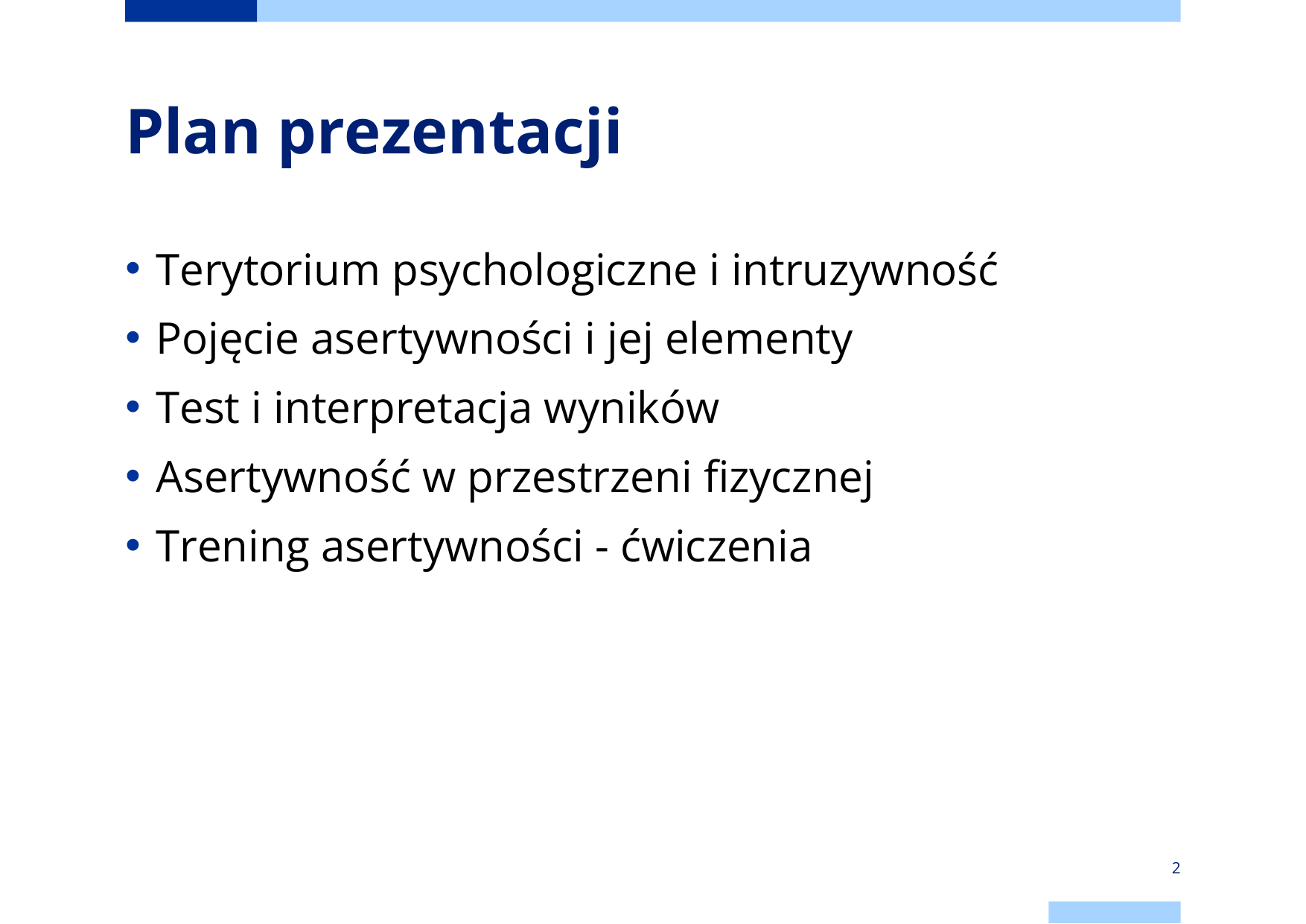

# Plan prezentacji
Terytorium psychologiczne i intruzywność
Pojęcie asertywności i jej elementy
Test i interpretacja wyników
Asertywność w przestrzeni fizycznej
Trening asertywności - ćwiczenia
2